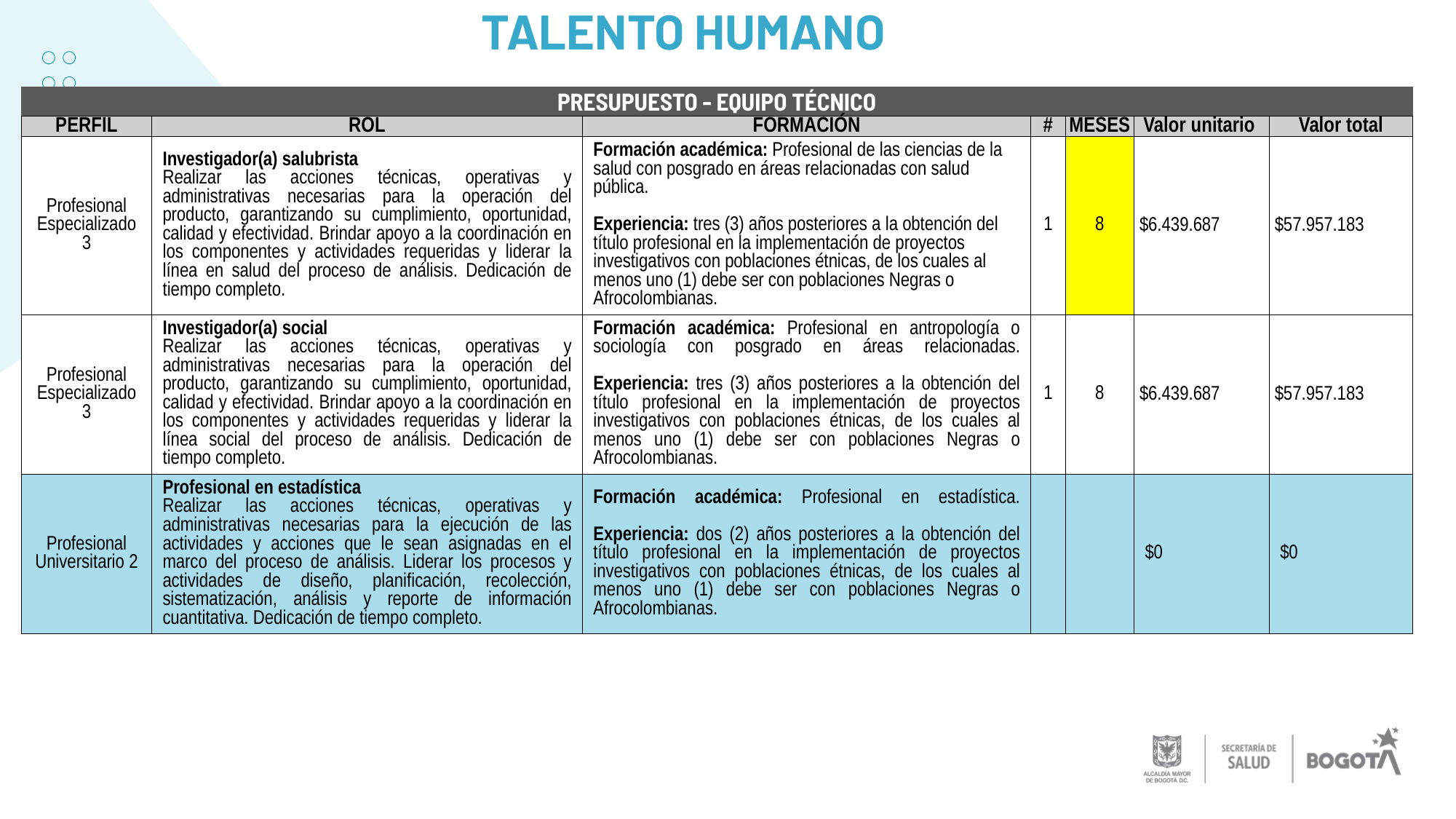

# TALENTO HUMANO
| PRESUPUESTO - EQUIPO TÉCNICO |  |  |  |  |  |  |
| --- | --- | --- | --- | --- | --- | --- |
| PERFIL | ROL | FORMACIÓN | # | MESES | Valor unitario | Valor total |
| Profesional Especializado 3 | Investigador(a) salubrista Realizar las acciones técnicas, operativas y administrativas necesarias para la operación del producto, garantizando su cumplimiento, oportunidad, calidad y efectividad. Brindar apoyo a la coordinación en los componentes y actividades requeridas y liderar la línea en salud del proceso de análisis. Dedicación de tiempo completo. | Formación académica: Profesional de las ciencias de la salud con posgrado en áreas relacionadas con salud pública. Experiencia: tres (3) años posteriores a la obtención del título profesional en la implementación de proyectos investigativos con poblaciones étnicas, de los cuales al menos uno (1) debe ser con poblaciones Negras o Afrocolombianas. | 1 | 8 | $6.439.687 | $57.957.183 |
| Profesional Especializado 3 | Investigador(a) social Realizar las acciones técnicas, operativas y administrativas necesarias para la operación del producto, garantizando su cumplimiento, oportunidad, calidad y efectividad. Brindar apoyo a la coordinación en los componentes y actividades requeridas y liderar la línea social del proceso de análisis. Dedicación de tiempo completo. | Formación académica: Profesional en antropología o sociología con posgrado en áreas relacionadas. Experiencia: tres (3) años posteriores a la obtención del título profesional en la implementación de proyectos investigativos con poblaciones étnicas, de los cuales al menos uno (1) debe ser con poblaciones Negras o Afrocolombianas. | 1 | 8 | $6.439.687 | $57.957.183 |
| Profesional Universitario 2 | Profesional en estadística Realizar las acciones técnicas, operativas y administrativas necesarias para la ejecución de las actividades y acciones que le sean asignadas en el marco del proceso de análisis. Liderar los procesos y actividades de diseño, planificación, recolección, sistematización, análisis y reporte de información cuantitativa. Dedicación de tiempo completo. | Formación académica: Profesional en estadística. Experiencia: dos (2) años posteriores a la obtención del título profesional en la implementación de proyectos investigativos con poblaciones étnicas, de los cuales al menos uno (1) debe ser con poblaciones Negras o Afrocolombianas. |  |  | $0 | $0 |